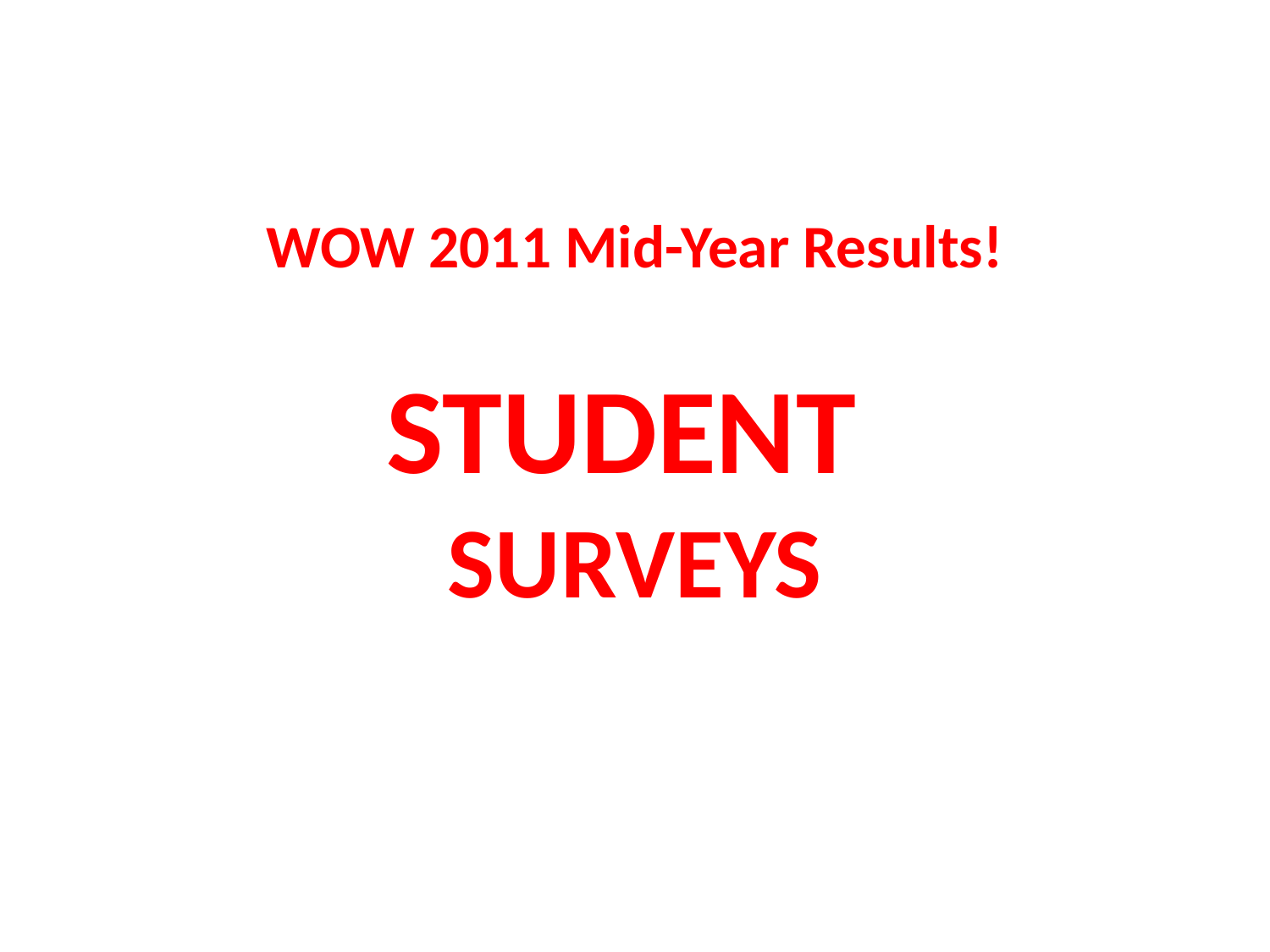

# WOW 2011 Mid-Year Results! STUDENT SURVEYS